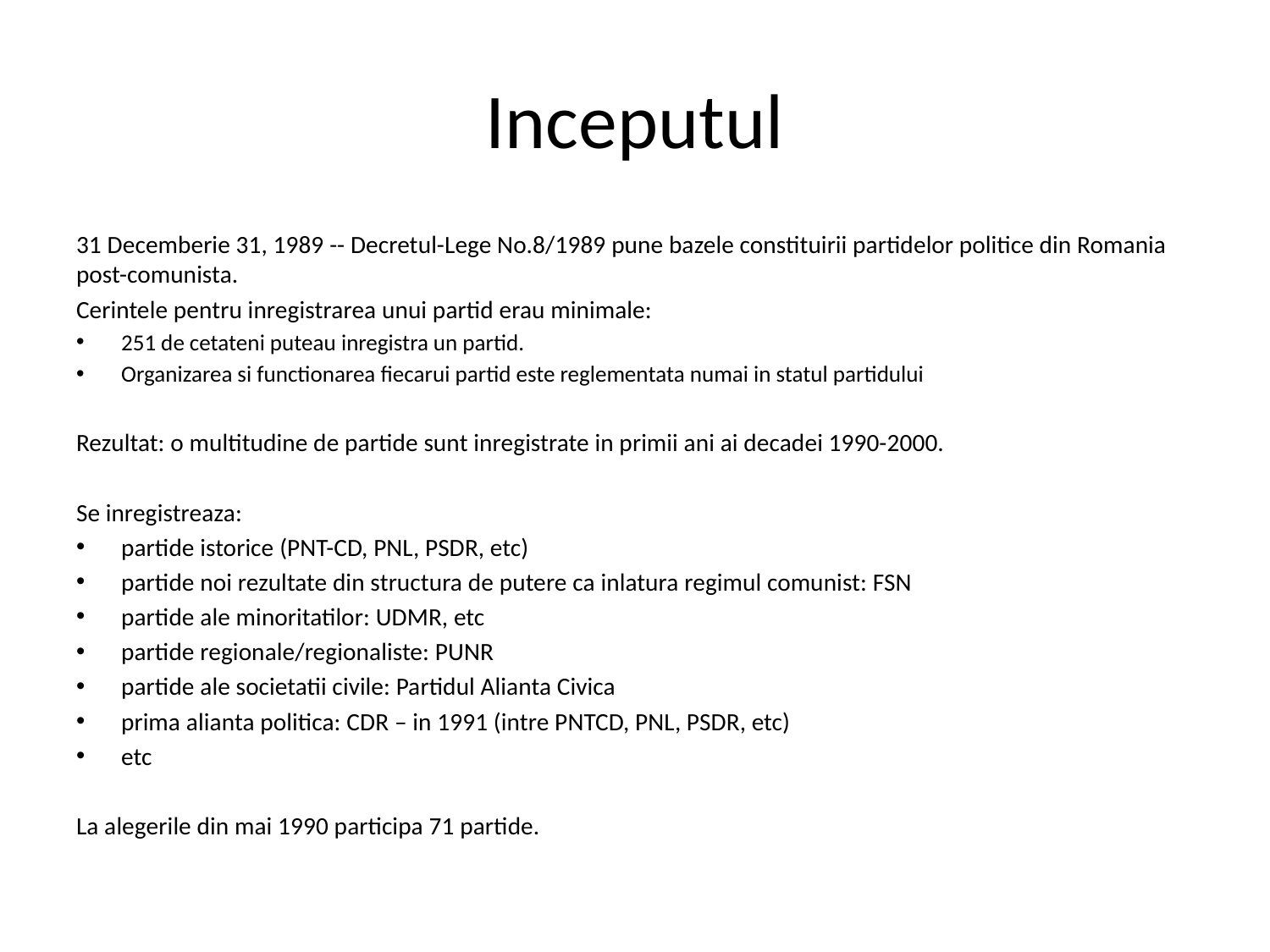

# Inceputul
31 Decemberie 31, 1989 -- Decretul-Lege No.8/1989 pune bazele constituirii partidelor politice din Romania post-comunista.
Cerintele pentru inregistrarea unui partid erau minimale:
251 de cetateni puteau inregistra un partid.
Organizarea si functionarea fiecarui partid este reglementata numai in statul partidului

Rezultat: o multitudine de partide sunt inregistrate in primii ani ai decadei 1990-2000.

Se inregistreaza:
partide istorice (PNT-CD, PNL, PSDR, etc)
partide noi rezultate din structura de putere ca inlatura regimul comunist: FSN
partide ale minoritatilor: UDMR, etc
partide regionale/regionaliste: PUNR
partide ale societatii civile: Partidul Alianta Civica
prima alianta politica: CDR – in 1991 (intre PNTCD, PNL, PSDR, etc)
etc

La alegerile din mai 1990 participa 71 partide.